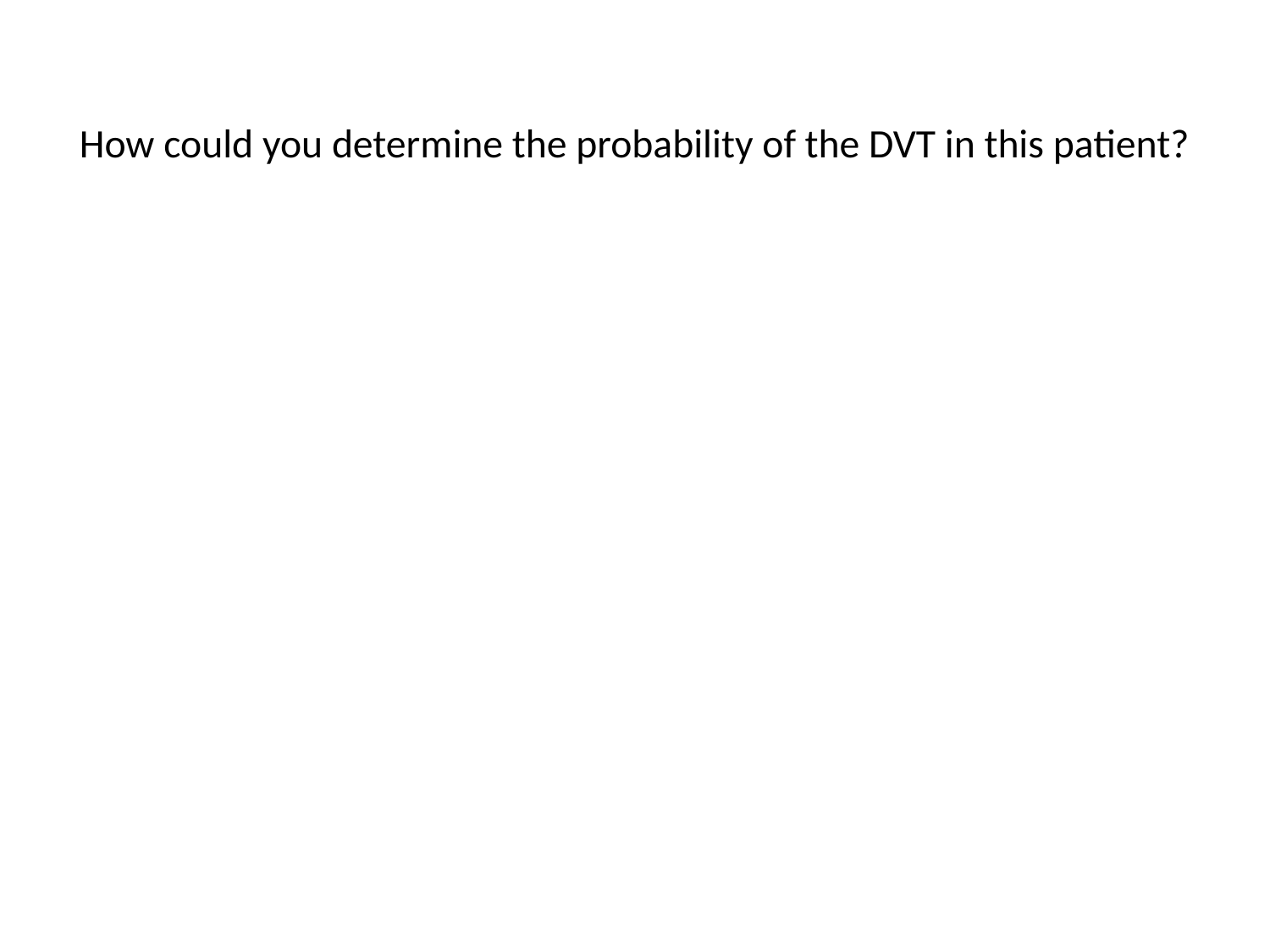

# How could you determine the probability of the DVT in this patient?

|  |  |
| --- | --- |
|  |  |
|  |  |
|  |  |
|  |  |
|  |  |
|  |  |
|  |  |
|  |  |